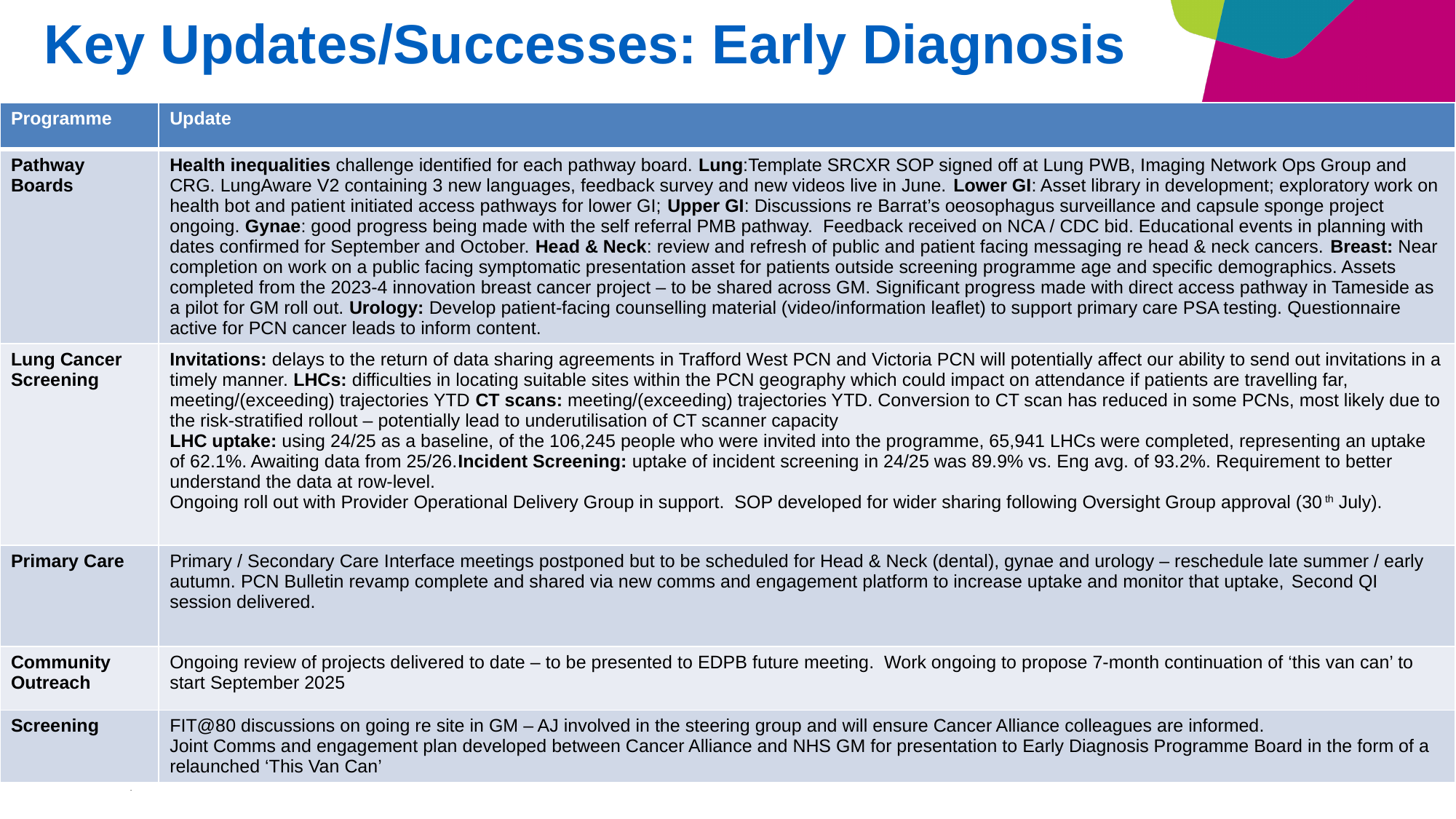

Key Updates/Successes: Early Diagnosis
| Programme | Update |
| --- | --- |
| Pathway Boards | Health inequalities challenge identified for each pathway board. Lung​:Template SRCXR SOP signed off at Lung PWB, Imaging Network Ops Group and CRG. LungAware V2 containing 3 new languages, feedback survey and new videos live in June.​ Lower GI​: Asset library in development; exploratory work on health bot and patient initiated access pathways for lower GI; Upper GI: Discussions re Barrat’s oeosophagus surveillance and capsule sponge project ongoing. Gynae: good progress being made with the self referral PMB pathway. Feedback received on NCA / CDC bid. Educational events in planning with dates confirmed for September and October.​ Head & Neck: review and refresh of public and patient facing messaging re head & neck cancers. Breast: Near completion on work on a public facing symptomatic presentation asset for patients outside screening programme age and specific demographics. Assets completed from the 2023-4 innovation breast cancer project – to be shared across GM. Significant progress made with direct access pathway in Tameside as a pilot for GM roll out. Urology: Develop patient-facing counselling material (video/information leaflet) to support primary care PSA testing. Questionnaire active for PCN cancer leads to inform content. |
| Lung Cancer Screening | Invitations: delays to the return of data sharing agreements in Trafford West PCN and Victoria PCN will potentially affect our ability to send out invitations in a timely manner. LHCs: difficulties in locating suitable sites within the PCN geography which could impact on attendance if patients are travelling far, meeting/(exceeding) trajectories YTD CT scans: meeting/(exceeding) trajectories YTD. Conversion to CT scan has reduced in some PCNs, most likely due to the risk-stratified rollout – potentially lead to underutilisation of CT scanner capacity LHC uptake: using 24/25 as a baseline, of the 106,245 people who were invited into the programme, 65,941 LHCs were completed, representing an uptake of 62.1%. Awaiting data from 25/26.Incident Screening: uptake of incident screening in 24/25 was 89.9% vs. Eng avg. of 93.2%. Requirement to better understand the data at row-level. Ongoing roll out with Provider Operational Delivery Group in support. SOP developed for wider sharing following Oversight Group approval (30th July). |
| Primary Care | Primary / Secondary Care Interface meetings postponed but to be scheduled for Head & Neck (dental), gynae and urology – reschedule late summer / early autumn. PCN Bulletin revamp complete and shared via new comms and engagement platform to increase uptake and monitor that uptake,​ Second QI session delivered. |
| Community Outreach | Ongoing review of projects delivered to date – to be presented to EDPB future meeting. Work ongoing to propose 7-month continuation of ‘this van can’ to start September 2025 |
| Screening | FIT@80 discussions on going re site in GM – AJ involved in the steering group and will ensure Cancer Alliance colleagues are informed. Joint Comms and engagement plan developed between Cancer Alliance and NHS GM for presentation to Early Diagnosis Programme Board in the form of a relaunched ‘This Van Can’ |